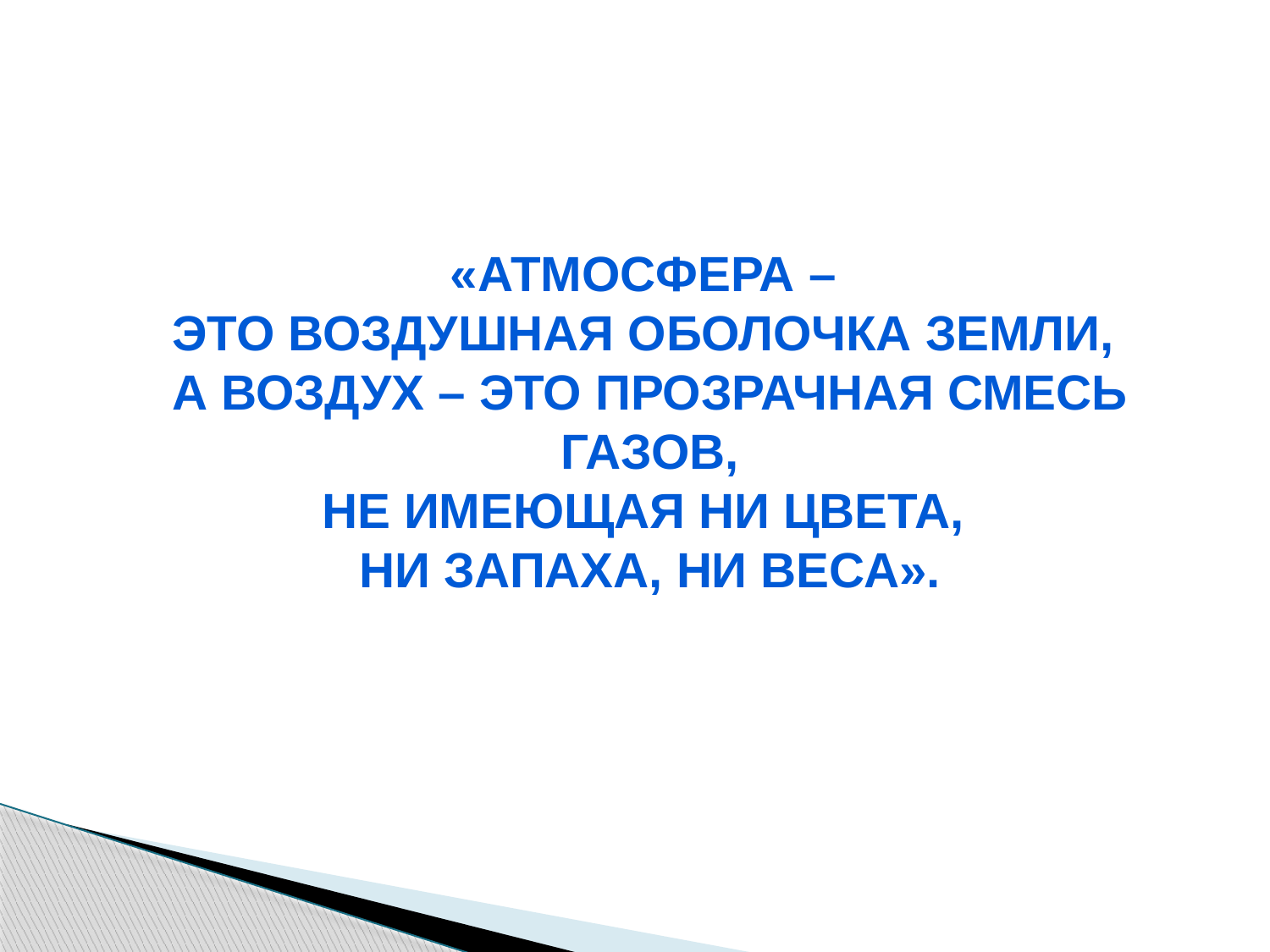

«Атмосфера –
это воздушная оболочка Земли,
а воздух – это прозрачная смесь газов,
не имеющая ни цвета,
ни запаха, ни веса».